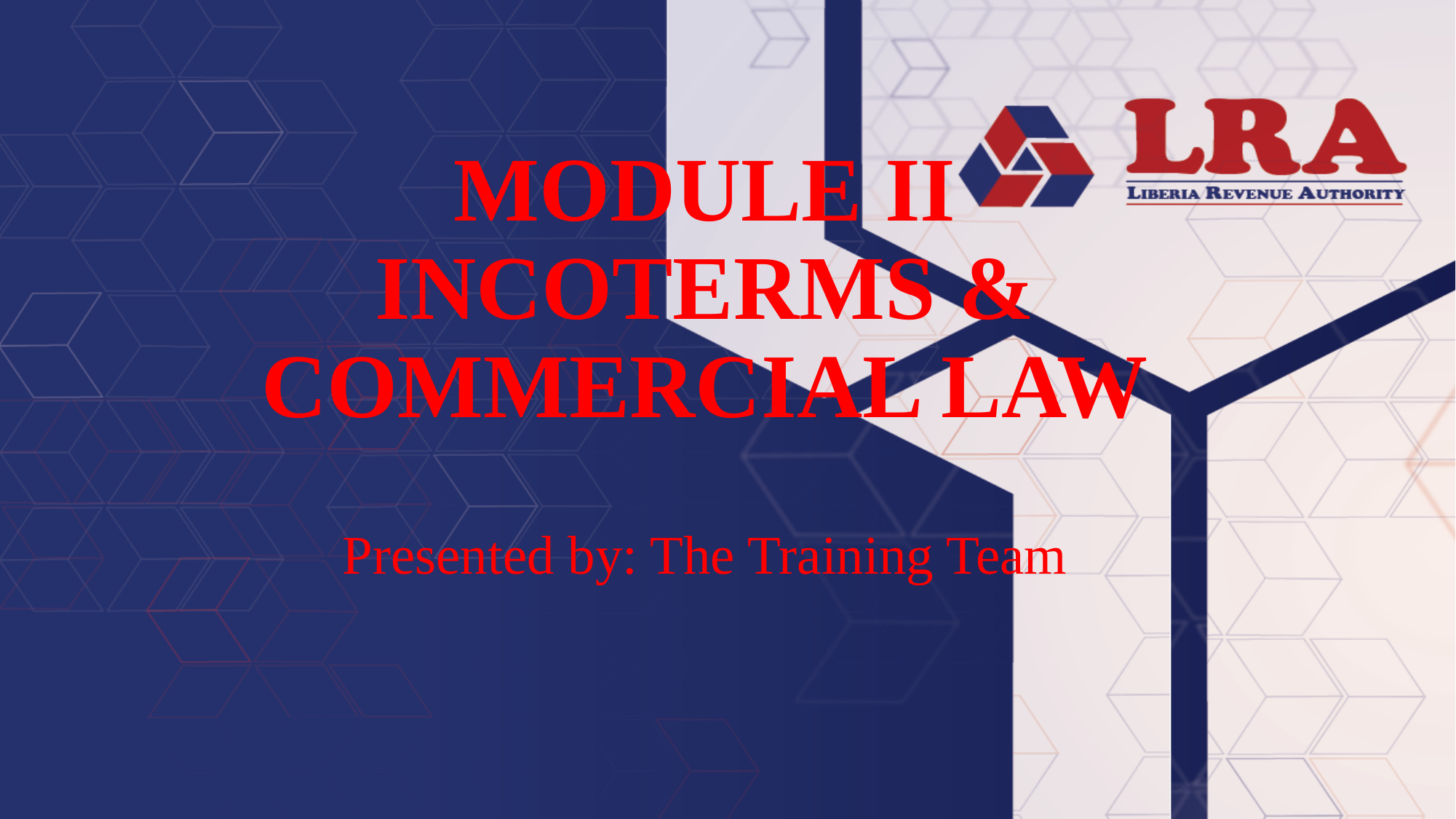

# MODULE II INCOTERMS & COMMERCIAL LAW
Presented by: The Training Team